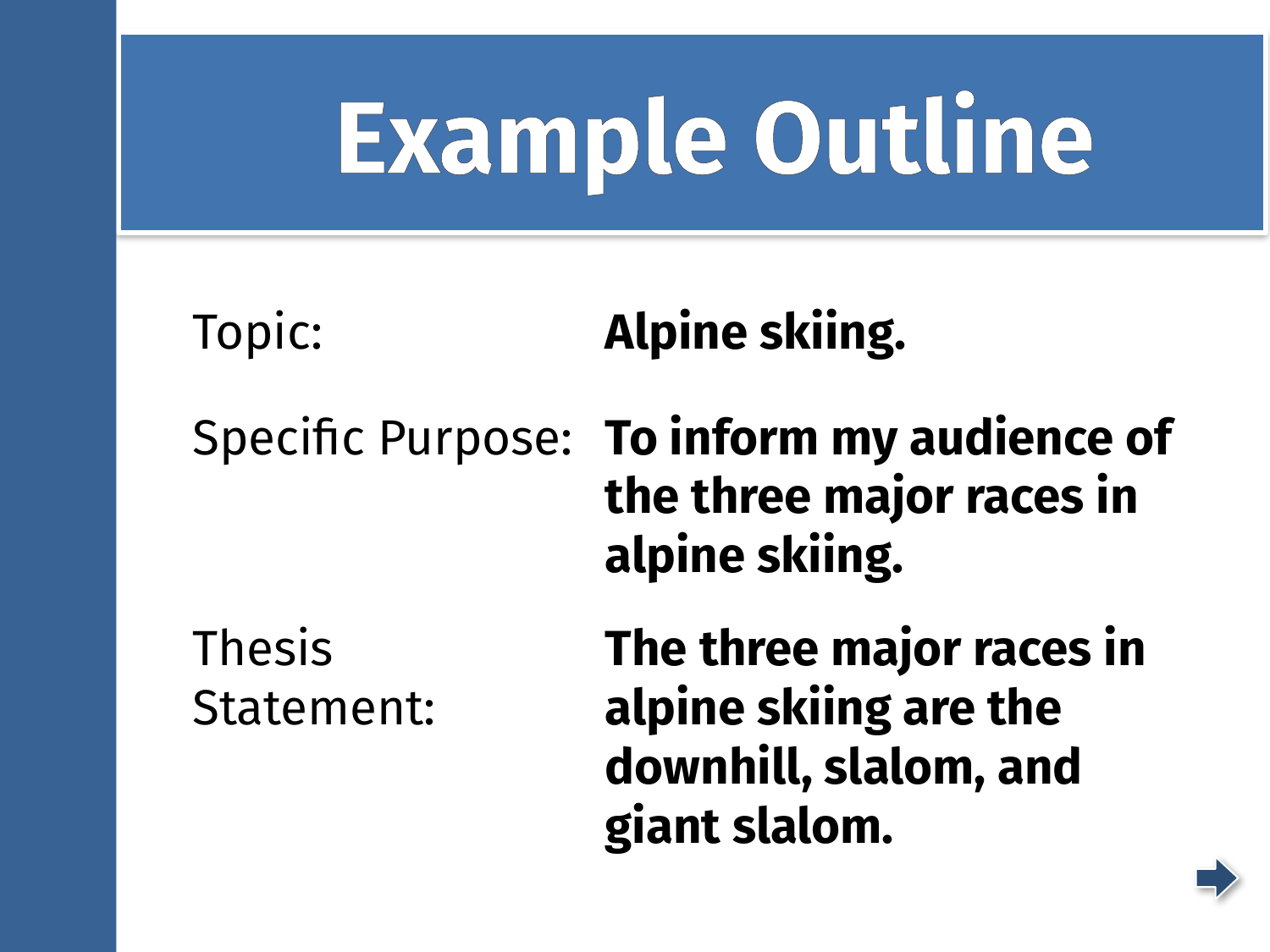

# Example Outline
| Topic: | Alpine skiing. |
| --- | --- |
| Specific Purpose: | To inform my audience of the three major races in alpine skiing. |
| Thesis Statement: | The three major races in alpine skiing are the downhill, slalom, and giant slalom. |